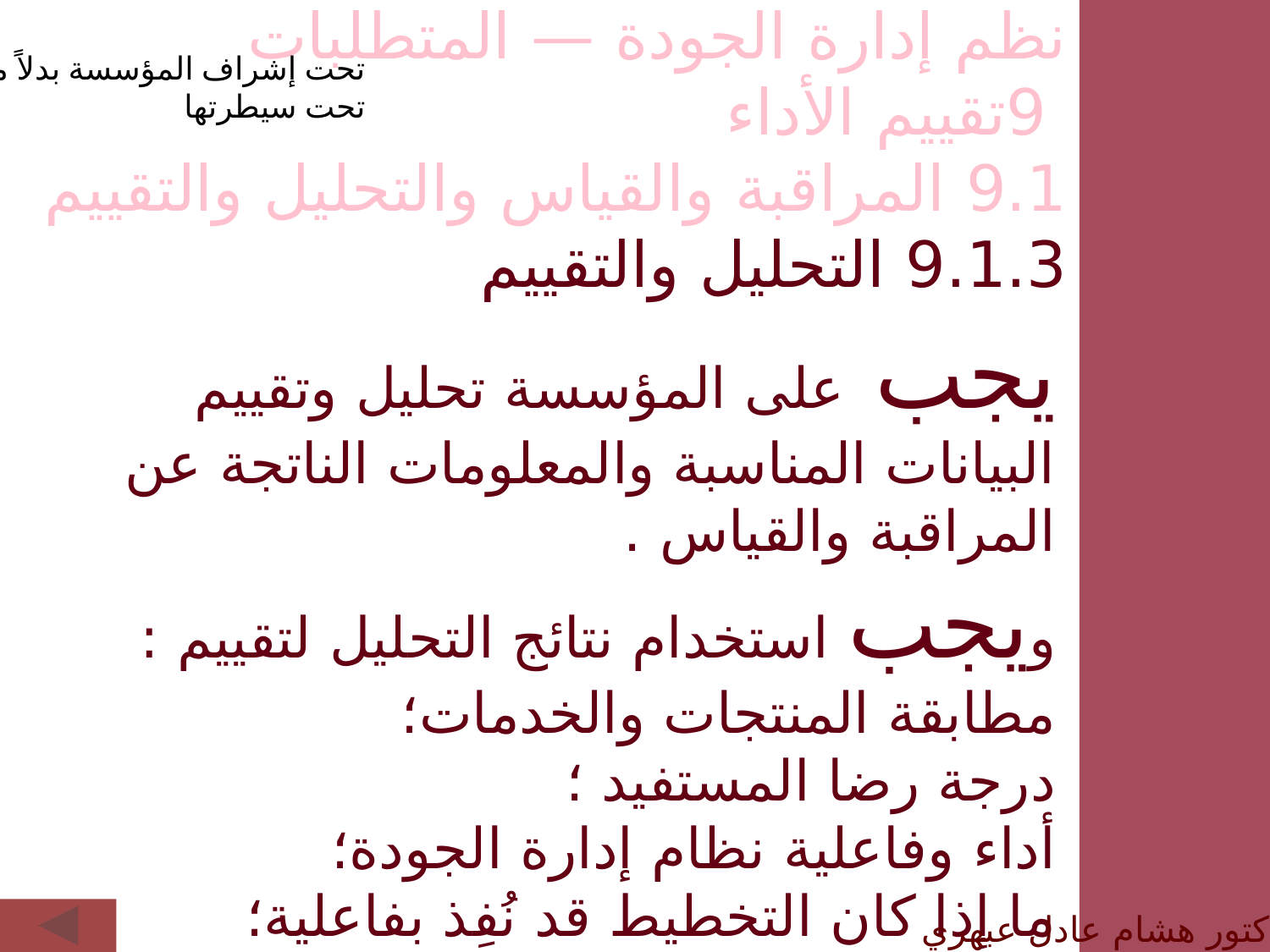

نظم إدارة الجودة — المتطلبات
 9تقييم الأداء
9.1 المراقبة والقياس والتحليل والتقييم
9.1.3 التحليل والتقييم
تحت إشراف المؤسسة بدلاً من
تحت سيطرتها
يجب على المؤسسة تحليل وتقييم البيانات المناسبة والمعلومات الناتجة عن المراقبة والقياس .
ويجب استخدام نتائج التحليل لتقييم :
مطابقة المنتجات والخدمات؛
درجة رضا المستفيد ؛
أداء وفاعلية نظام إدارة الجودة؛
ما إذا كان التخطيط قد نُفِذ بفاعلية؛

الدكتور هشام عادل عبهري